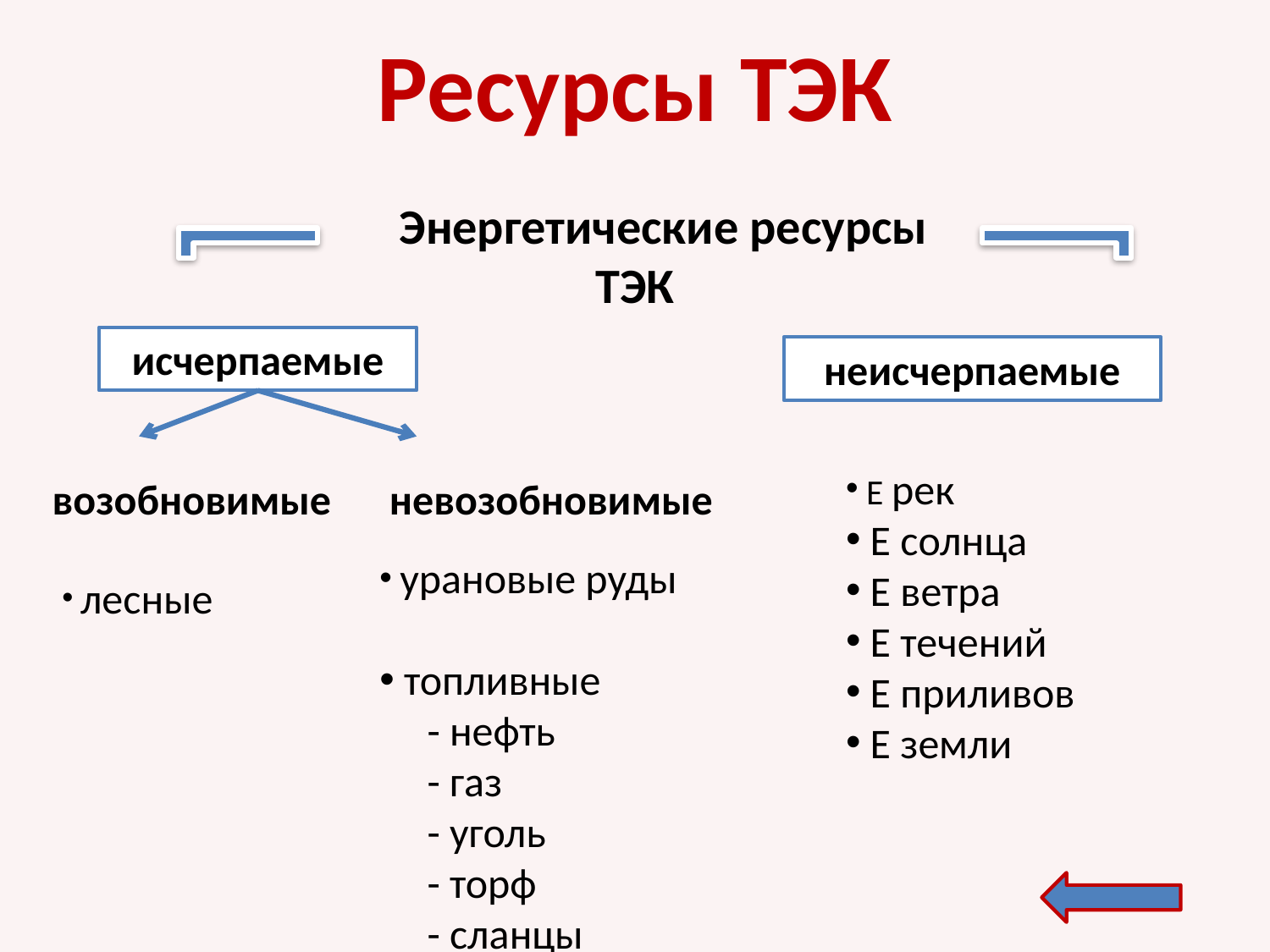

# Ресурсы ТЭК

      Энергетические ресурсы ТЭК

исчерпаемые
неисчерпаемые
 Е рек
 Е солнца
 Е ветра
 Е течений
 Е приливов
 Е земли
возобновимые
невозобновимые
 урановые руды
 топливные
     - нефть
     - газ
     - уголь
     - торф
     - сланцы
 лесные